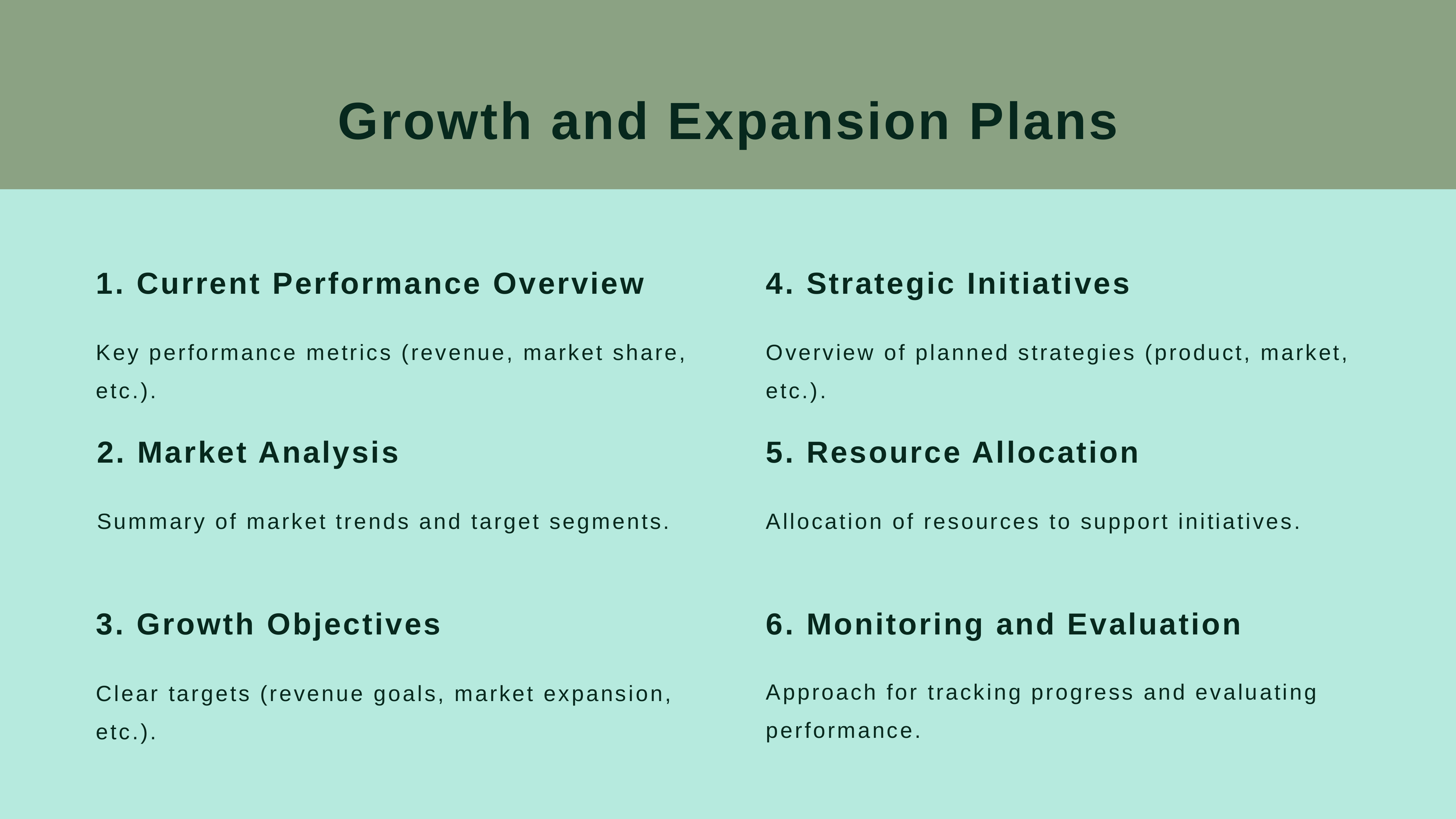

Growth and Expansion Plans

1. Current Performance Overview
4. Strategic Initiatives
Key performance metrics (revenue, market share, etc.).
Overview of planned strategies (product, market, etc.).
2. Market Analysis
5. Resource Allocation
Summary of market trends and target segments.
Allocation of resources to support initiatives.
3. Growth Objectives
6. Monitoring and Evaluation
Approach for tracking progress and evaluating performance.
Clear targets (revenue goals, market expansion, etc.).